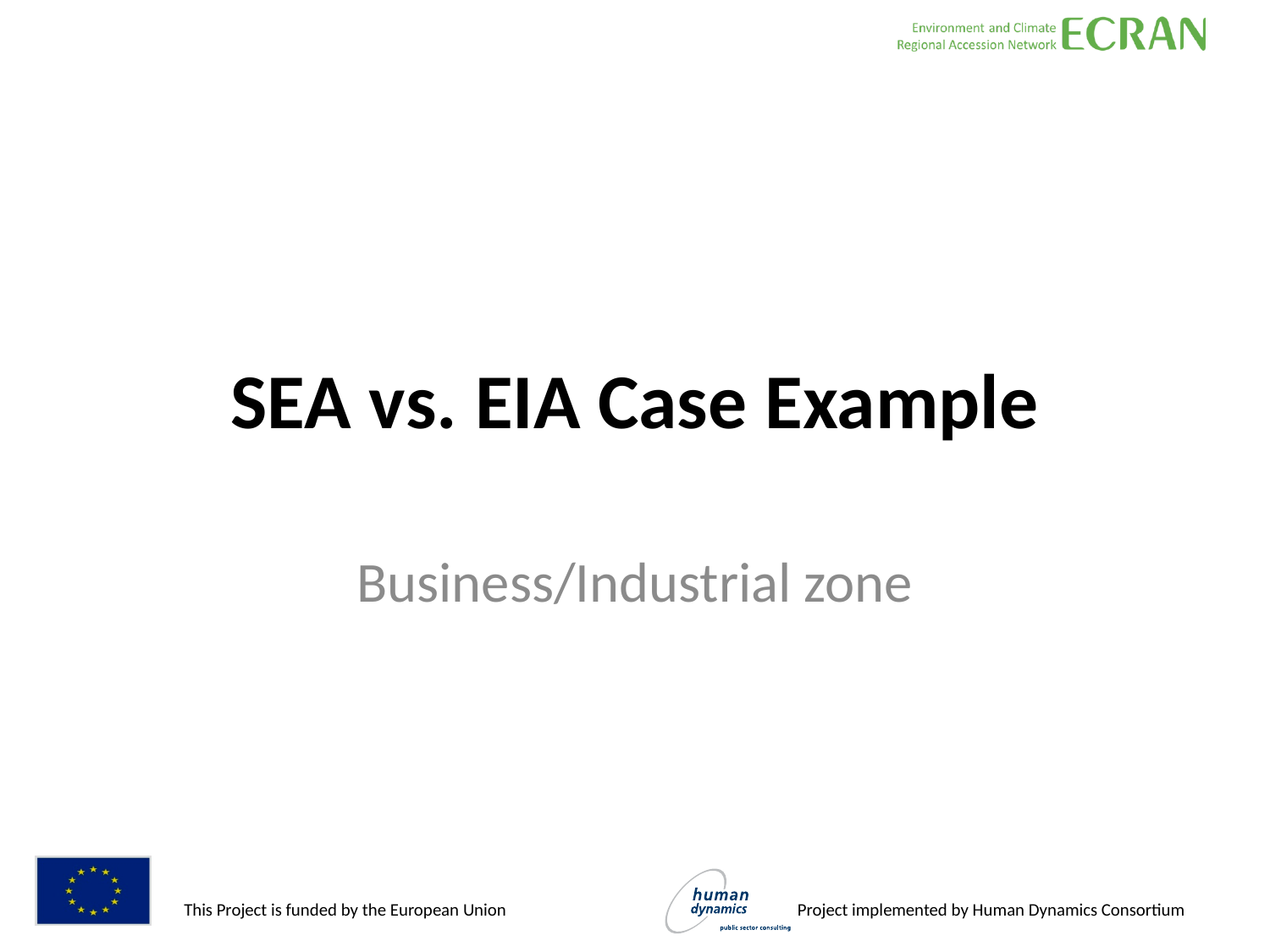

# SEA vs. EIA Case Example
Business/Industrial zone